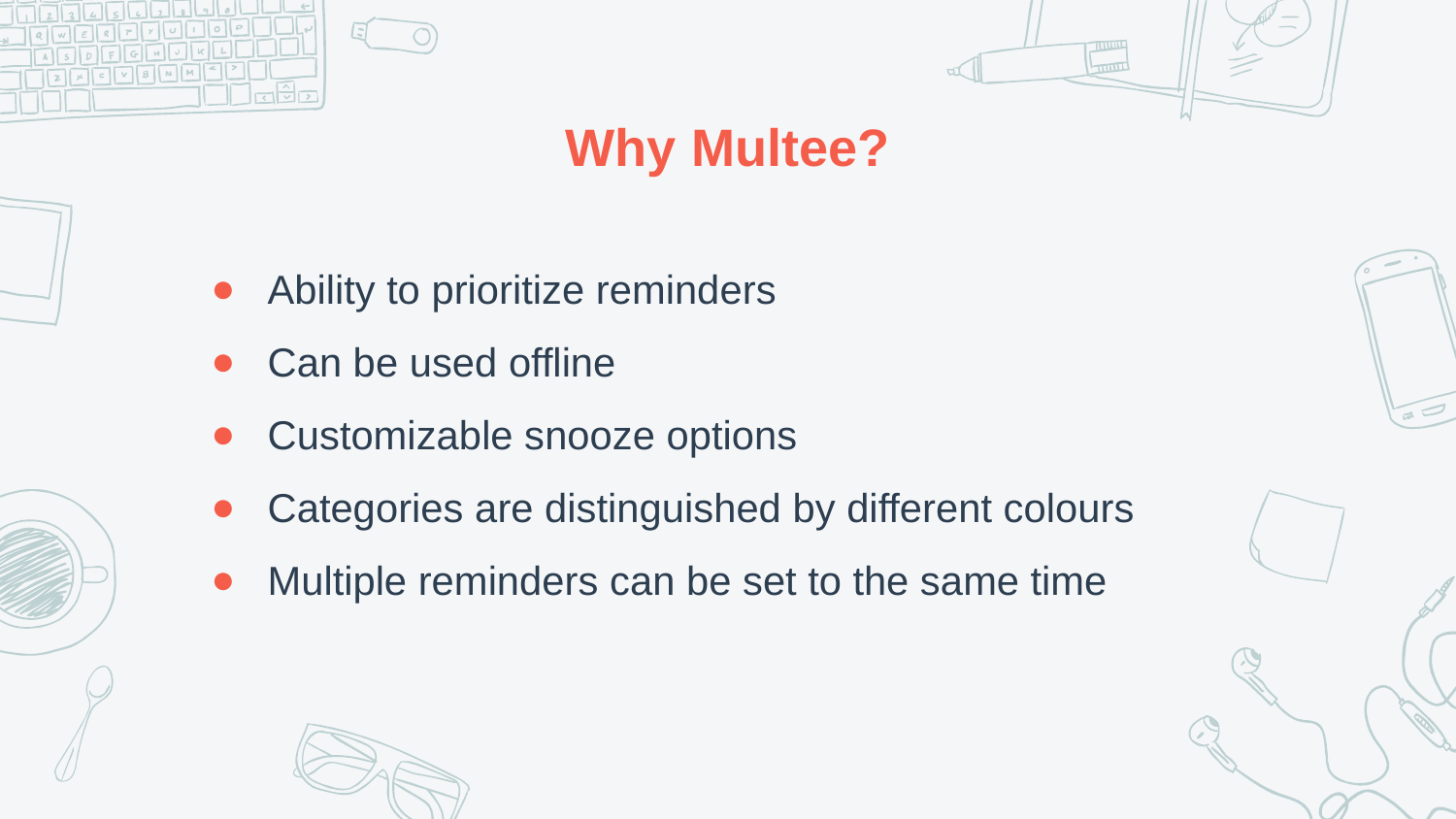

# Why Multee?
Ability to prioritize reminders
Can be used offline
Customizable snooze options
Categories are distinguished by different colours
Multiple reminders can be set to the same time